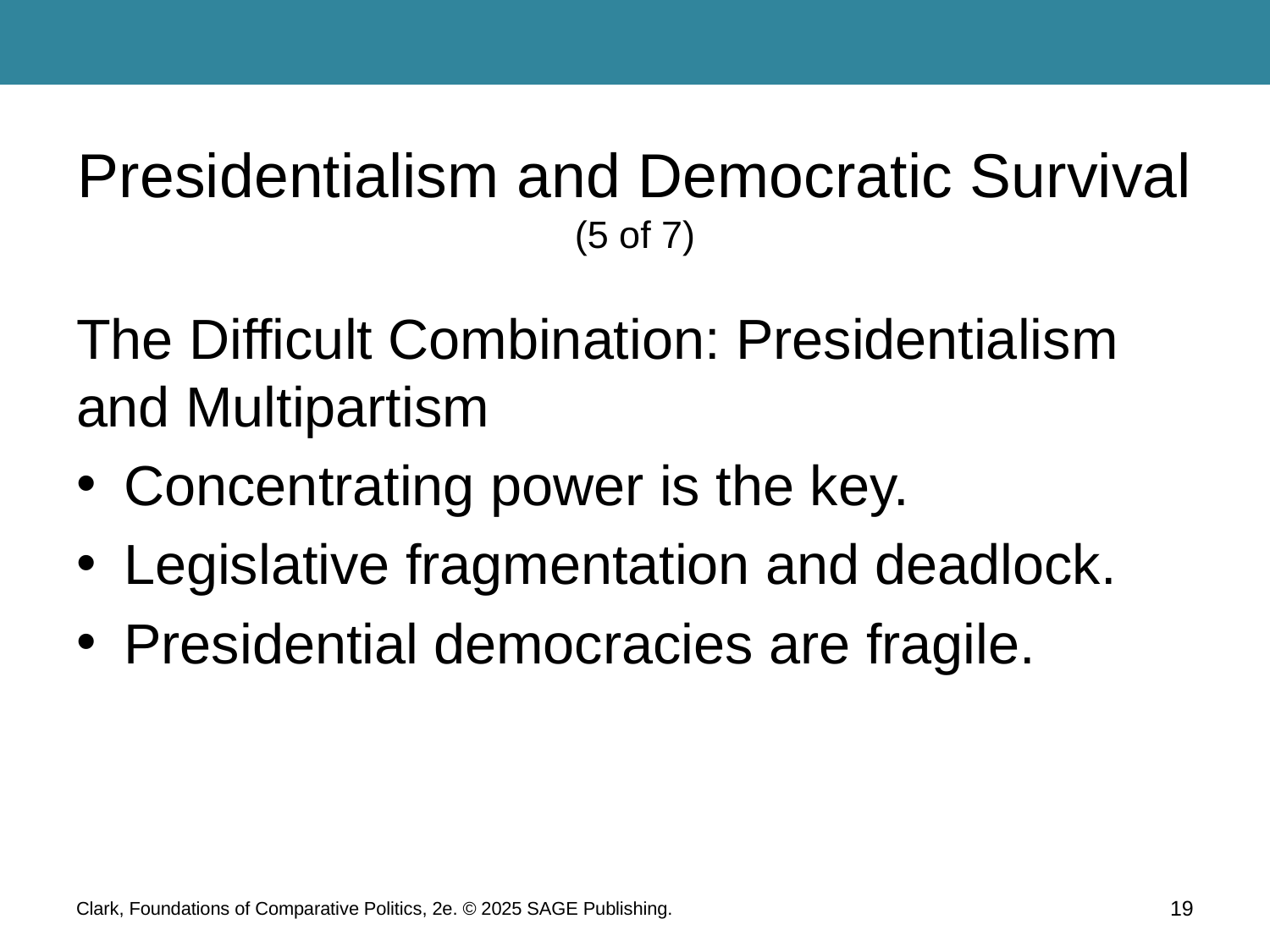

# Presidentialism and Democratic Survival (5 of 7)
The Difficult Combination: Presidentialism and Multipartism
Concentrating power is the key.
Legislative fragmentation and deadlock.
Presidential democracies are fragile.

Clark, Foundations of Comparative Politics, 2e. © 2025 SAGE Publishing.
19